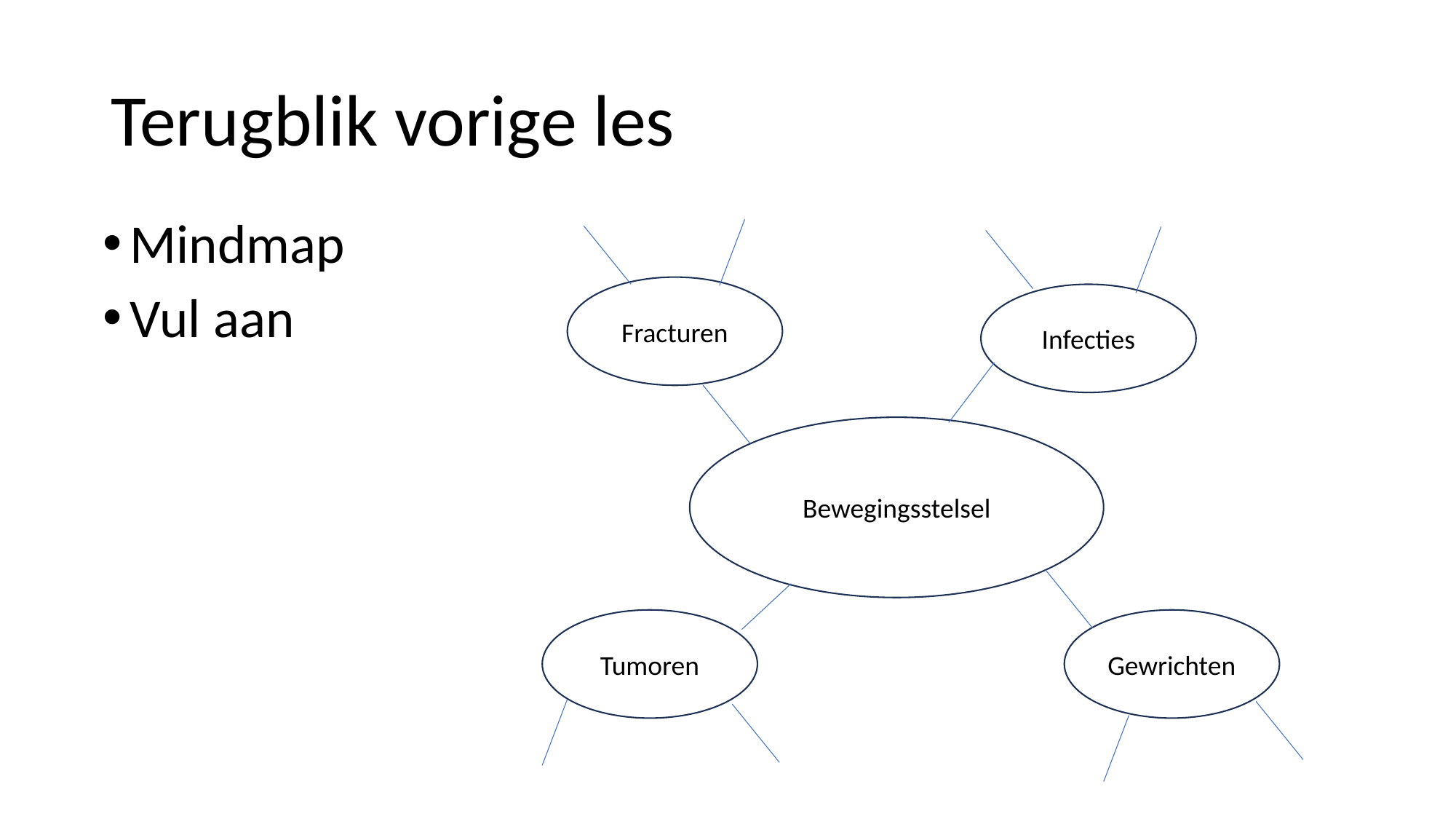

# Terugblik vorige les
Mindmap
Vul aan
Fracturen
Infecties
Bewegingsstelsel
Tumoren
Gewrichten